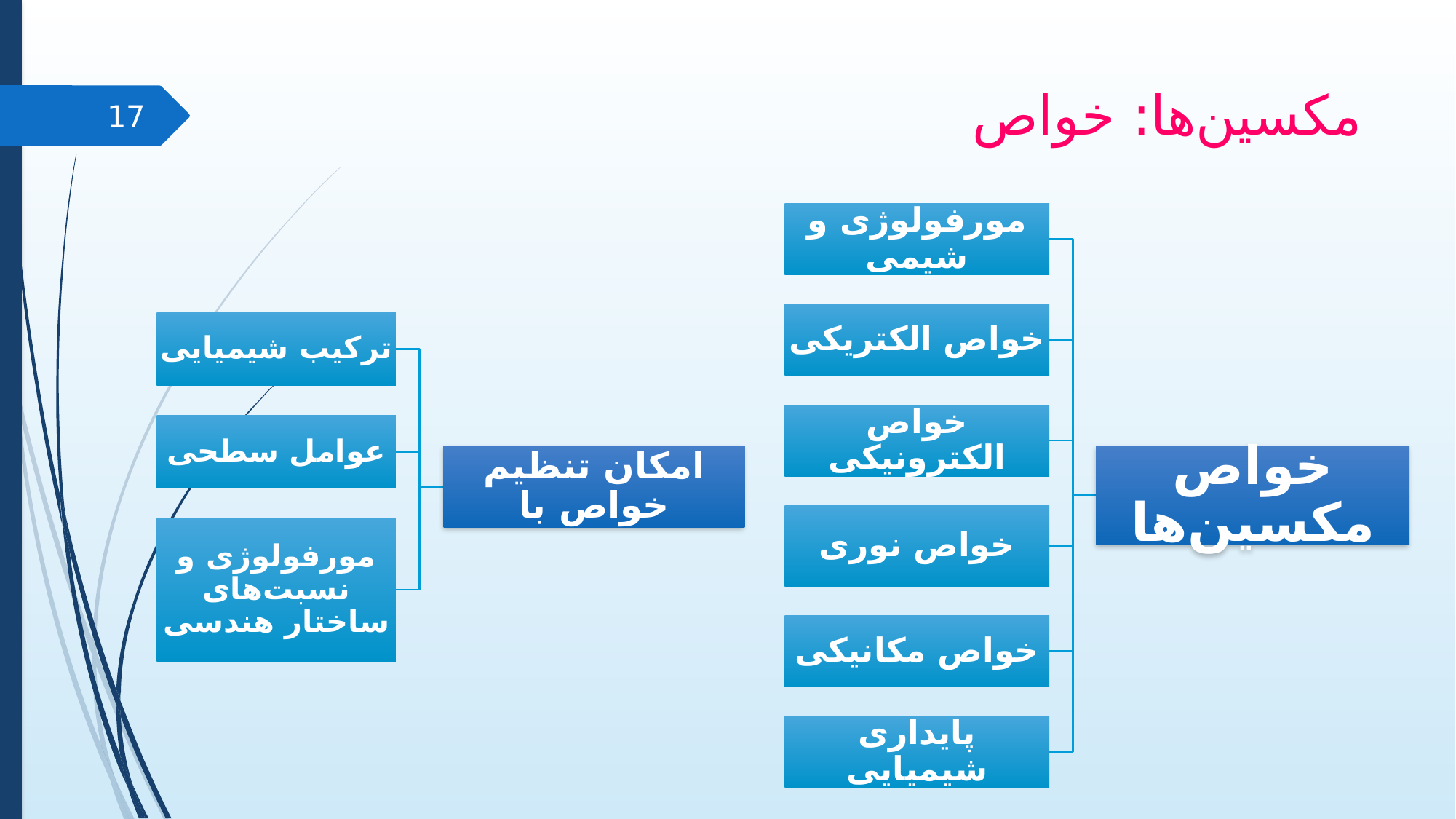

# مکسین‌ها: خواص
17
خواص مکسین‌ها
مورفولوژی و شیمی
خواص الکتریکی
خواص الکترونیکی
خواص نوری
خواص مکانیکی
پایداری شیمیایی
امکان تنظیم خواص با
ترکیب شیمیایی
عوامل سطحی
مورفولوژی و نسبت‌های ساختار هندسی